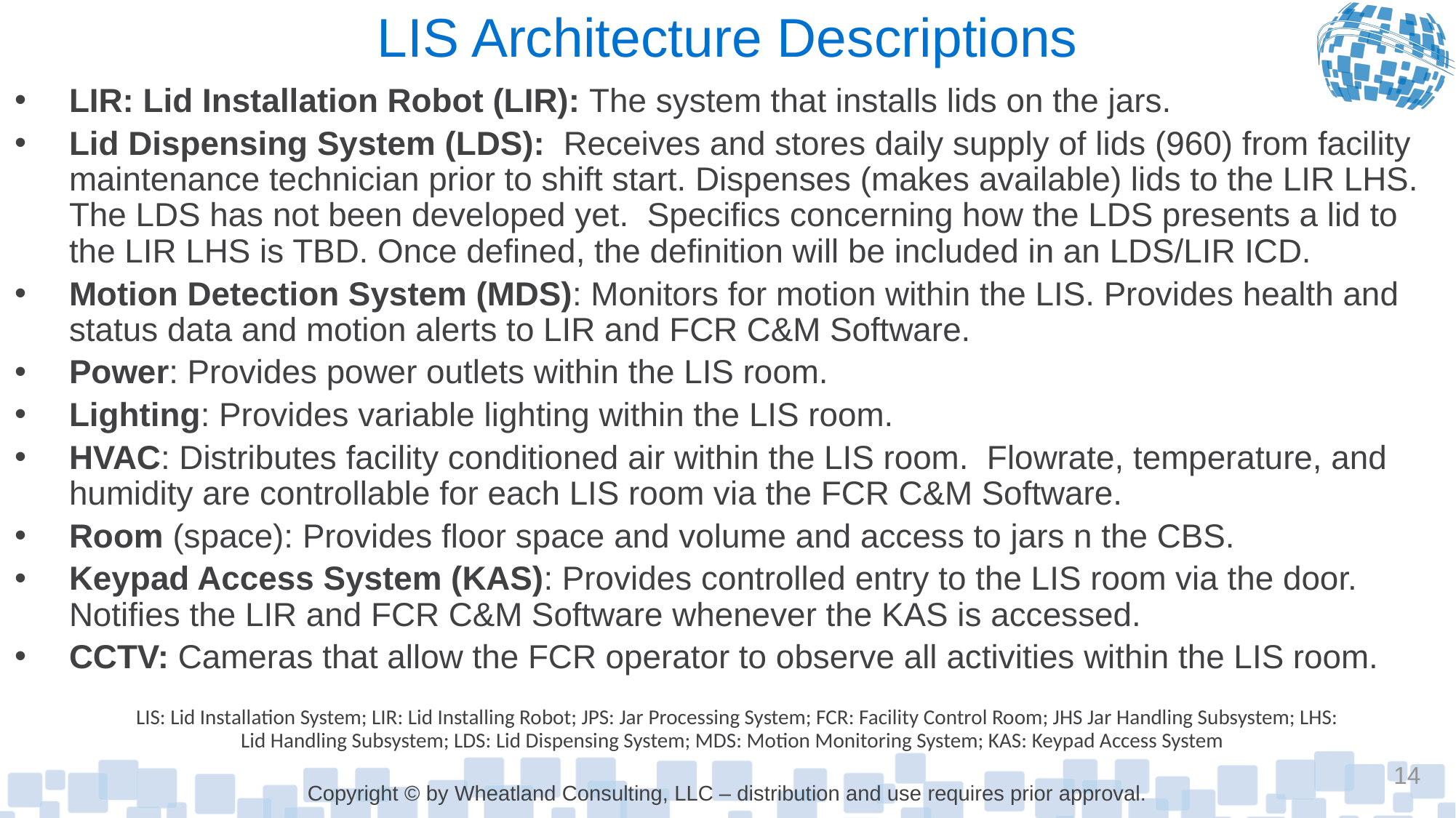

# LIS Architecture Descriptions
LIR: Lid Installation Robot (LIR): The system that installs lids on the jars.
Lid Dispensing System (LDS):  Receives and stores daily supply of lids (960) from facility maintenance technician prior to shift start. Dispenses (makes available) lids to the LIR LHS. The LDS has not been developed yet.  Specifics concerning how the LDS presents a lid to the LIR LHS is TBD. Once defined, the definition will be included in an LDS/LIR ICD.
Motion Detection System (MDS): Monitors for motion within the LIS. Provides health and status data and motion alerts to LIR and FCR C&M Software.
Power: Provides power outlets within the LIS room.
Lighting: Provides variable lighting within the LIS room.
HVAC: Distributes facility conditioned air within the LIS room.  Flowrate, temperature, and humidity are controllable for each LIS room via the FCR C&M Software.
Room (space): Provides floor space and volume and access to jars n the CBS.
Keypad Access System (KAS): Provides controlled entry to the LIS room via the door. Notifies the LIR and FCR C&M Software whenever the KAS is accessed.
CCTV: Cameras that allow the FCR operator to observe all activities within the LIS room.
LIS: Lid Installation System; LIR: Lid Installing Robot; JPS: Jar Processing System; FCR: Facility Control Room; JHS Jar Handling Subsystem; LHS: Lid Handling Subsystem; LDS: Lid Dispensing System; MDS: Motion Monitoring System; KAS: Keypad Access System
14
Copyright © by Wheatland Consulting, LLC – distribution and use requires prior approval.